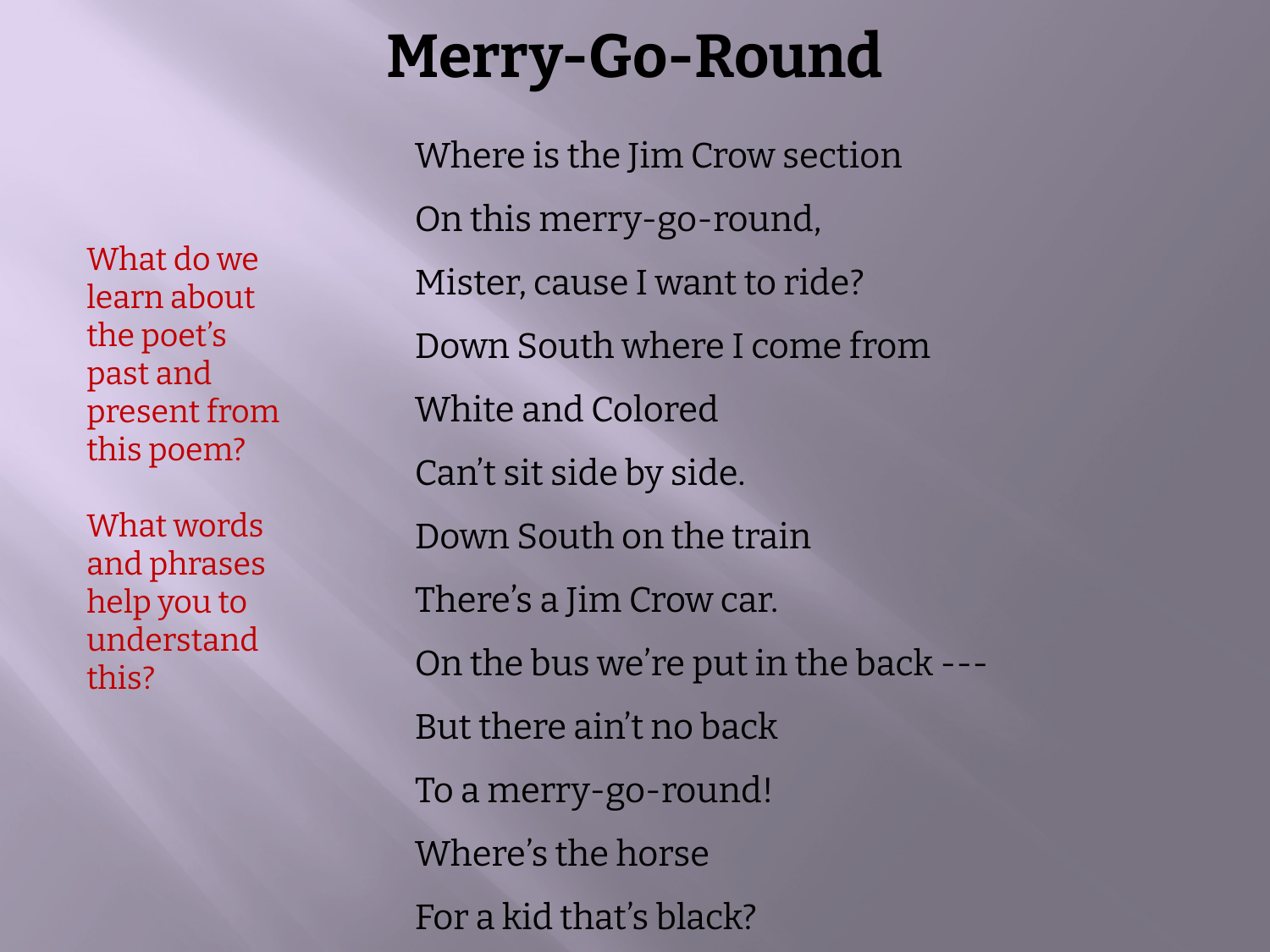

# Merry-Go-Round
Where is the Jim Crow section
On this merry-go-round,
Mister, cause I want to ride?
Down South where I come from
White and Colored
Can’t sit side by side.
Down South on the train
There’s a Jim Crow car.
On the bus we’re put in the back ---
But there ain’t no back
To a merry-go-round!
Where’s the horse
For a kid that’s black?
What do we learn about the poet’s past and present from this poem?

What words and phrases help you to understand this?